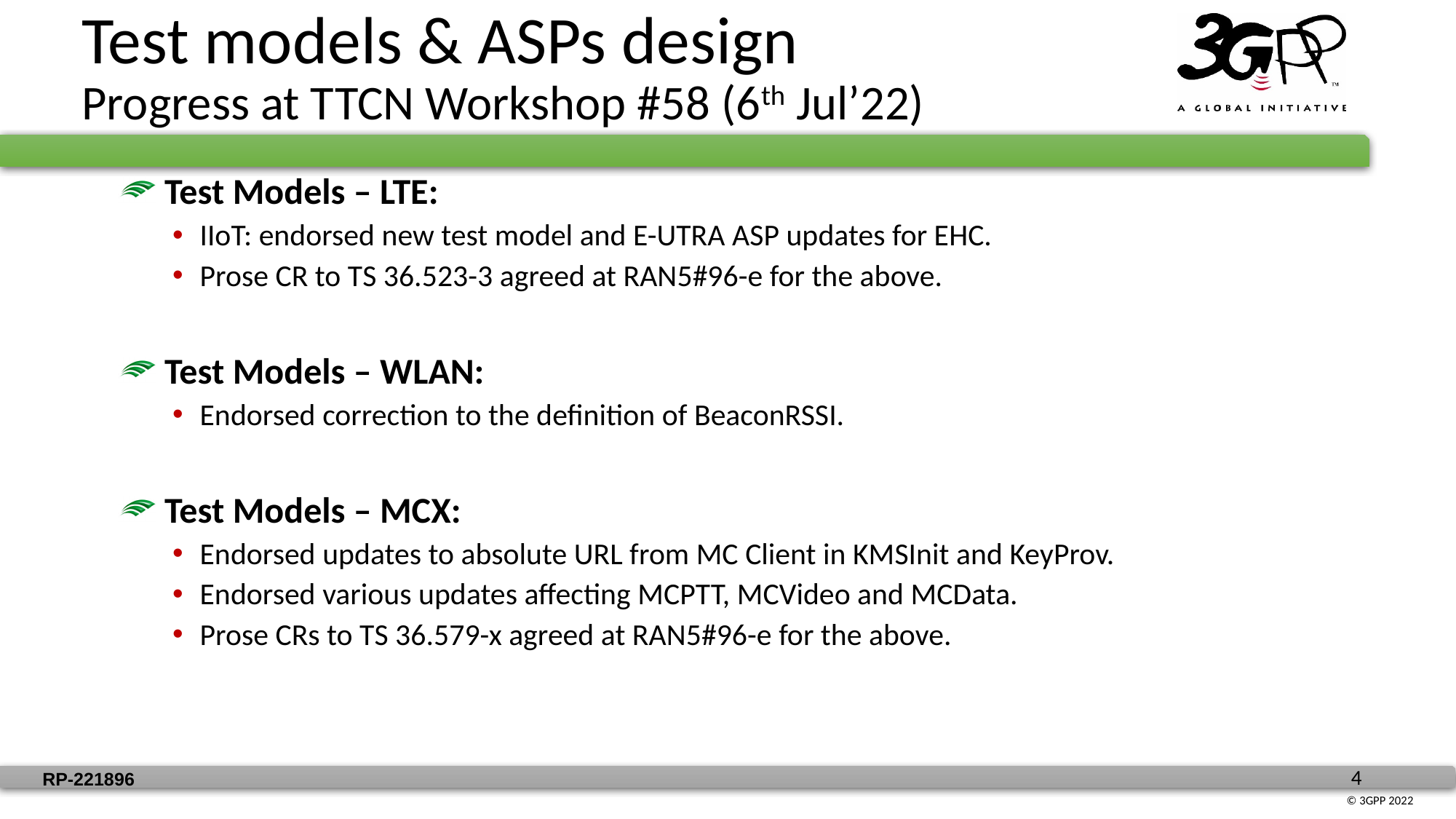

Test models & ASPs design
Progress at TTCN Workshop #58 (6th Jul’22)
 Test Models – LTE:
IIoT: endorsed new test model and E-UTRA ASP updates for EHC.
Prose CR to TS 36.523-3 agreed at RAN5#96-e for the above.

 Test Models – WLAN:
Endorsed correction to the definition of BeaconRSSI.

 Test Models – MCX:
Endorsed updates to absolute URL from MC Client in KMSInit and KeyProv.
Endorsed various updates affecting MCPTT, MCVideo and MCData.
Prose CRs to TS 36.579-x agreed at RAN5#96-e for the above.